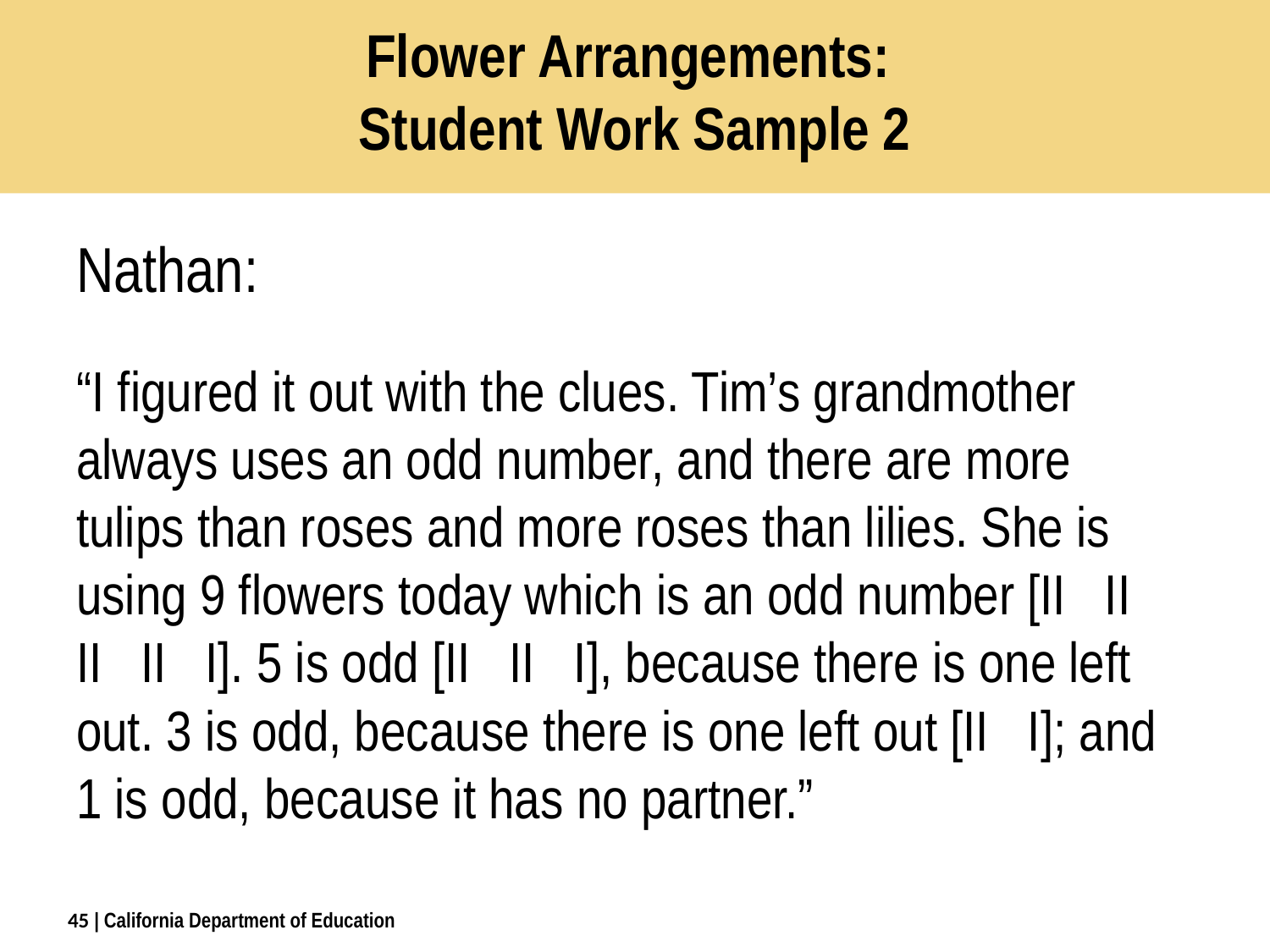

# Flower Arrangements: Student Work Sample 2
Nathan:

“I figured it out with the clues. Tim’s grandmother always uses an odd number, and there are more tulips than roses and more roses than lilies. She is using 9 flowers today which is an odd number [II   II   II   II   I]. 5 is odd [II   II   I], because there is one left out. 3 is odd, because there is one left out [II   I]; and 1 is odd, because it has no partner.”
45
| California Department of Education